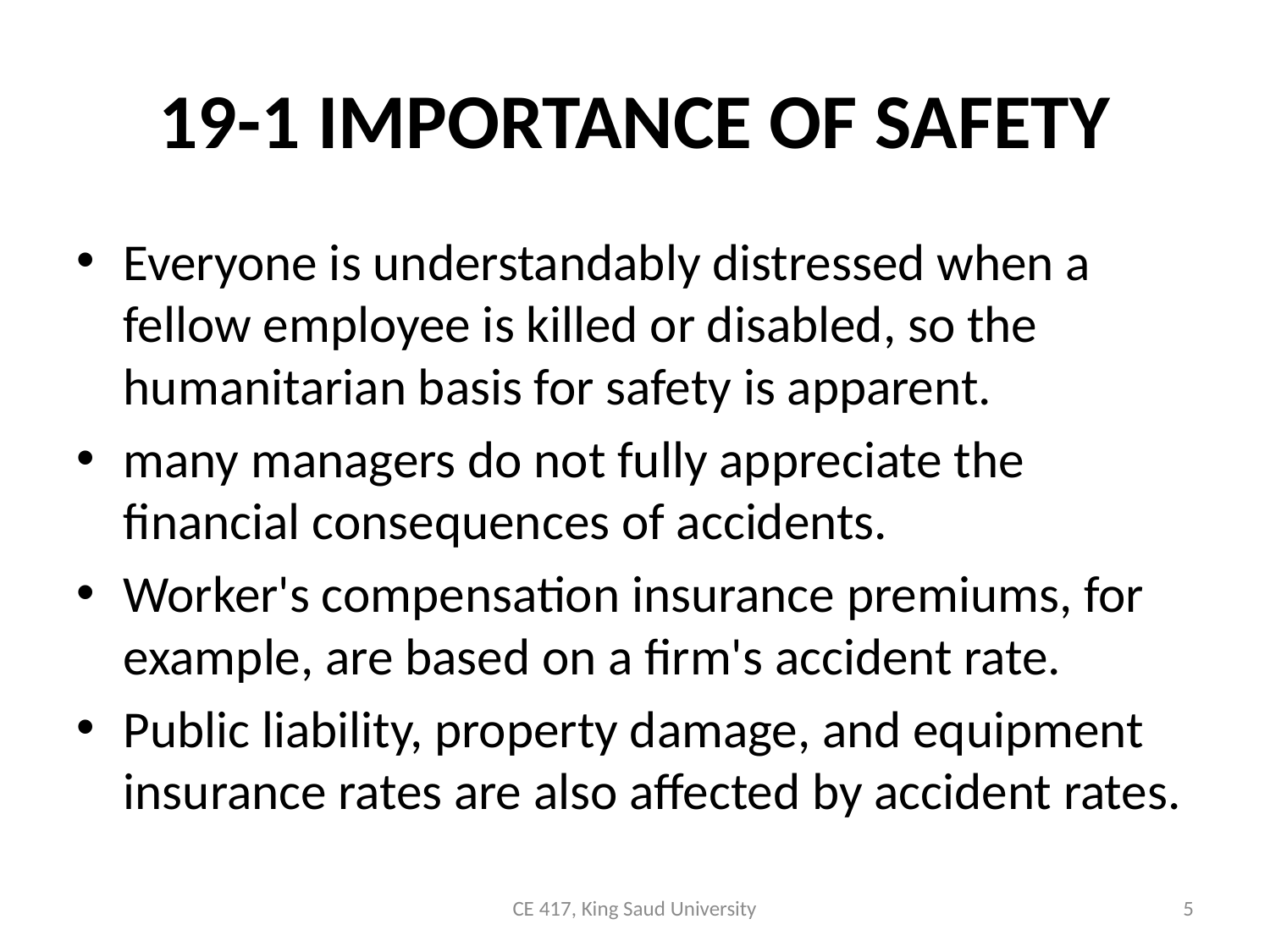

# 19-1 IMPORTANCE OF SAFETY
Everyone is understandably distressed when a fellow employee is killed or disabled, so the humanitarian basis for safety is apparent.
many managers do not fully appreciate the financial consequences of accidents.
Worker's compensation insurance premiums, for example, are based on a firm's accident rate.
Public liability, property damage, and equipment insurance rates are also affected by accident rates.
CE 417, King Saud University
5